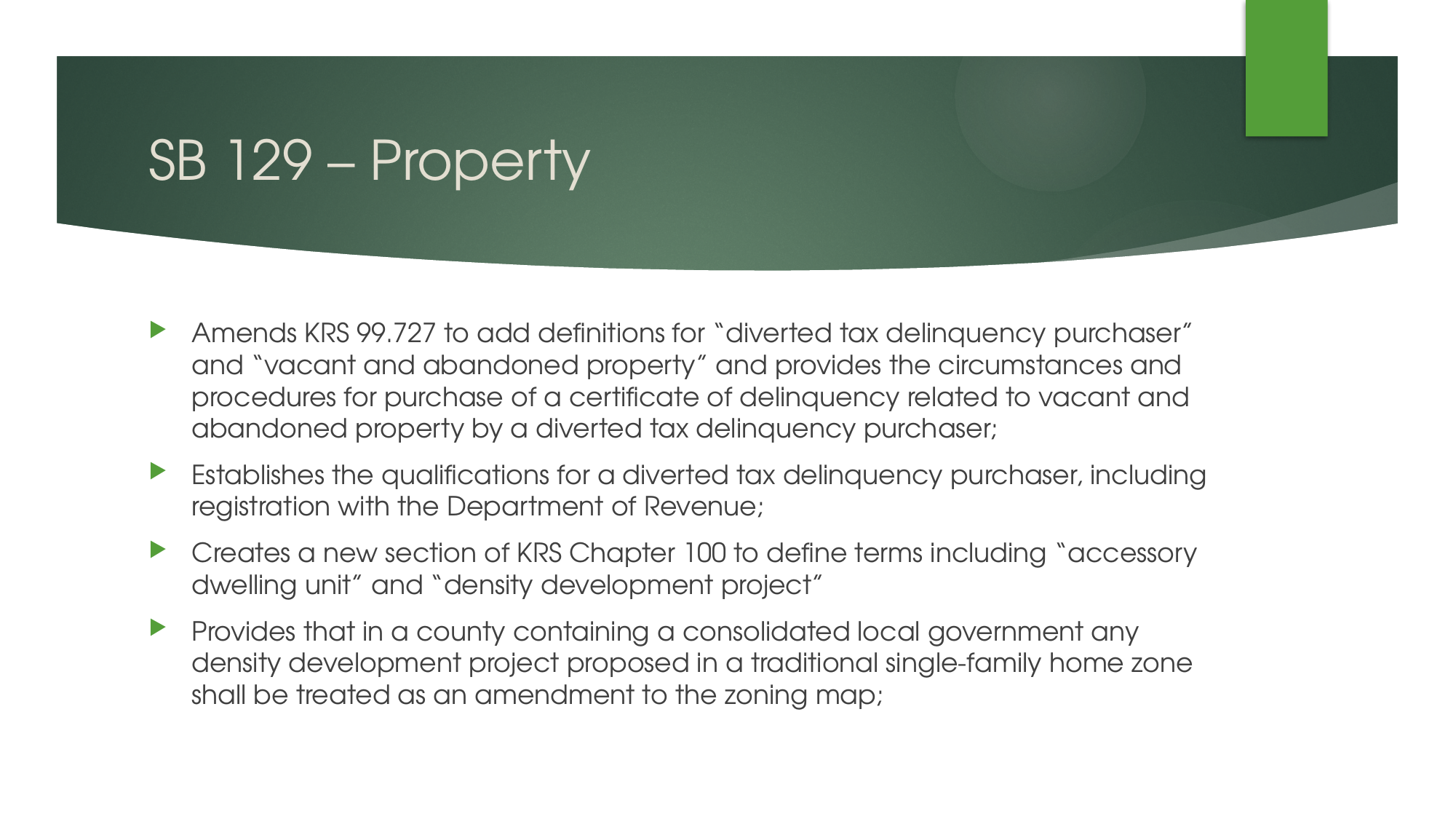

# SB 129 – Property
Amends KRS 99.727 to add definitions for “diverted tax delinquency purchaser” and “vacant and abandoned property” and provides the circumstances and procedures for purchase of a certificate of delinquency related to vacant and abandoned property by a diverted tax delinquency purchaser;
Establishes the qualifications for a diverted tax delinquency purchaser, including registration with the Department of Revenue;
Creates a new section of KRS Chapter 100 to define terms including “accessory dwelling unit” and “density development project”
Provides that in a county containing a consolidated local government any density development project proposed in a traditional single-family home zone shall be treated as an amendment to the zoning map;